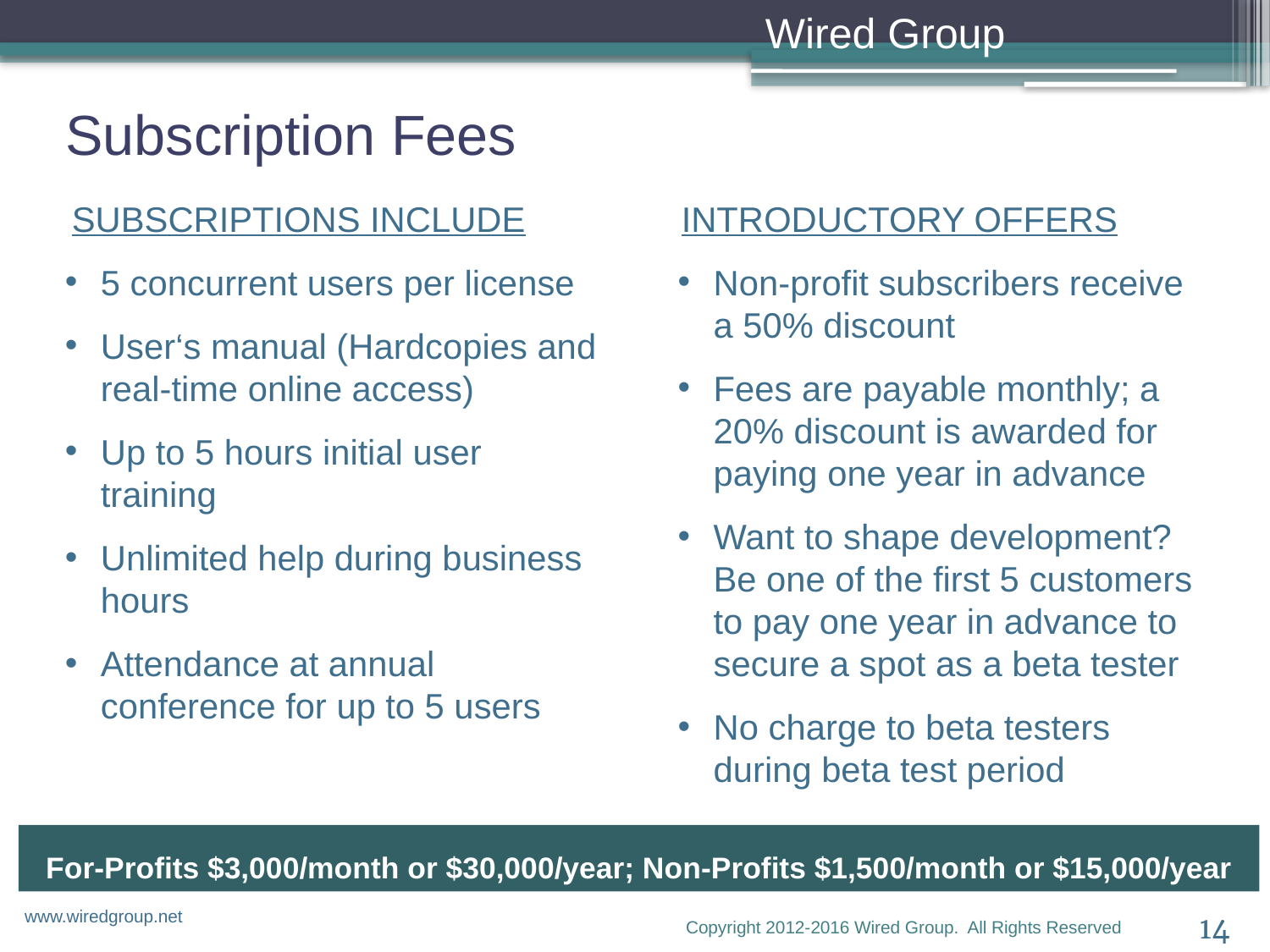

# Subscription Fees
SUBSCRIPTIONS INCLUDE
INTRODUCTORY OFFERS
5 concurrent users per license
User‘s manual (Hardcopies and real-time online access)
Up to 5 hours initial user training
Unlimited help during business hours
Attendance at annual conference for up to 5 users

Non-profit subscribers receive a 50% discount
Fees are payable monthly; a 20% discount is awarded for paying one year in advance
Want to shape development? Be one of the first 5 customers to pay one year in advance to secure a spot as a beta tester
No charge to beta testers during beta test period

For-Profits $3,000/month or $30,000/year; Non-Profits $1,500/month or $15,000/year
14
Copyright 2012-2016 Wired Group.  All Rights Reserved